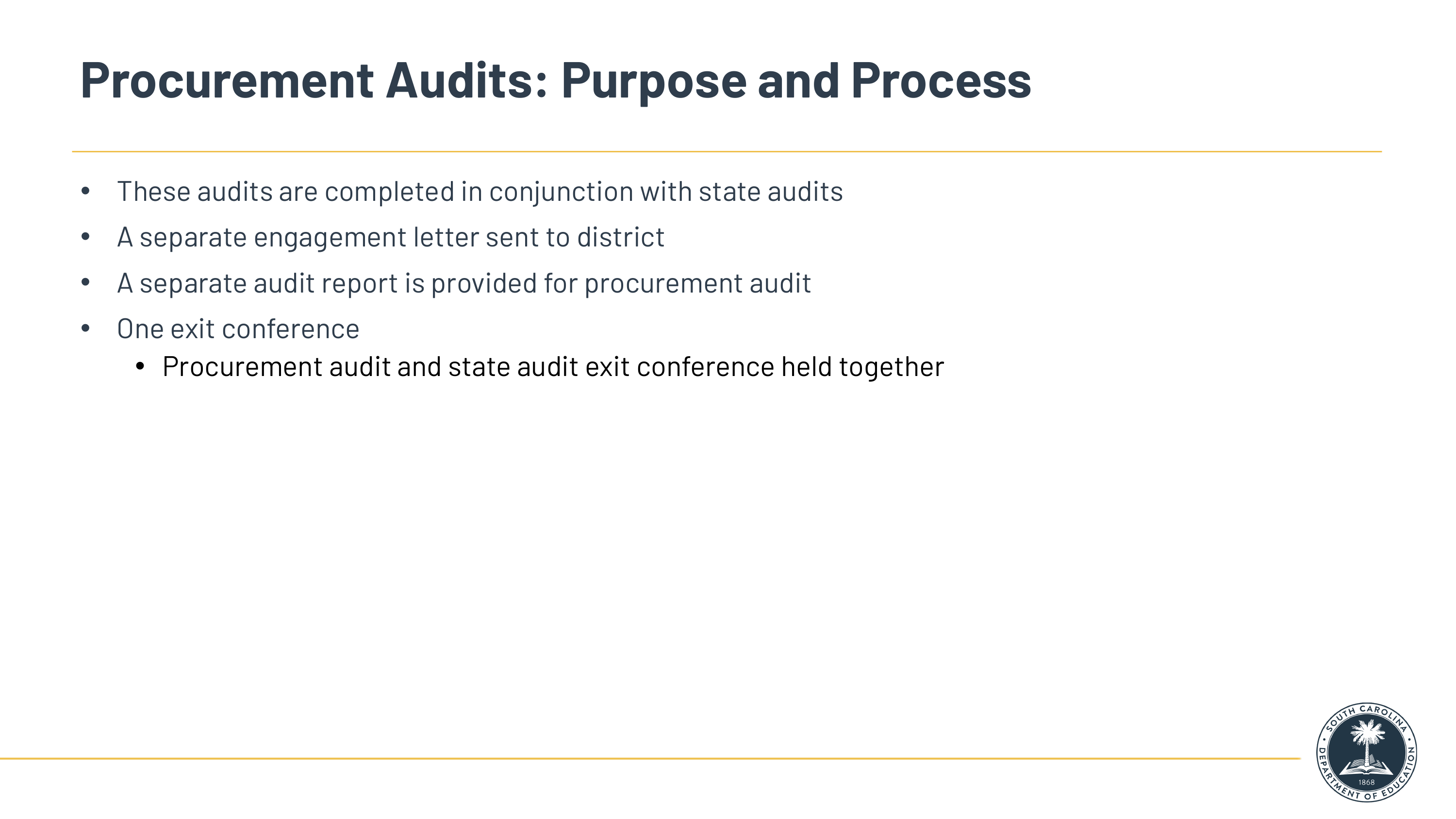

# Procurement Audits: Purpose and Process
These audits are completed in conjunction with state audits
A separate engagement letter sent to district
A separate audit report is provided for procurement audit
One exit conference
Procurement audit and state audit exit conference held together